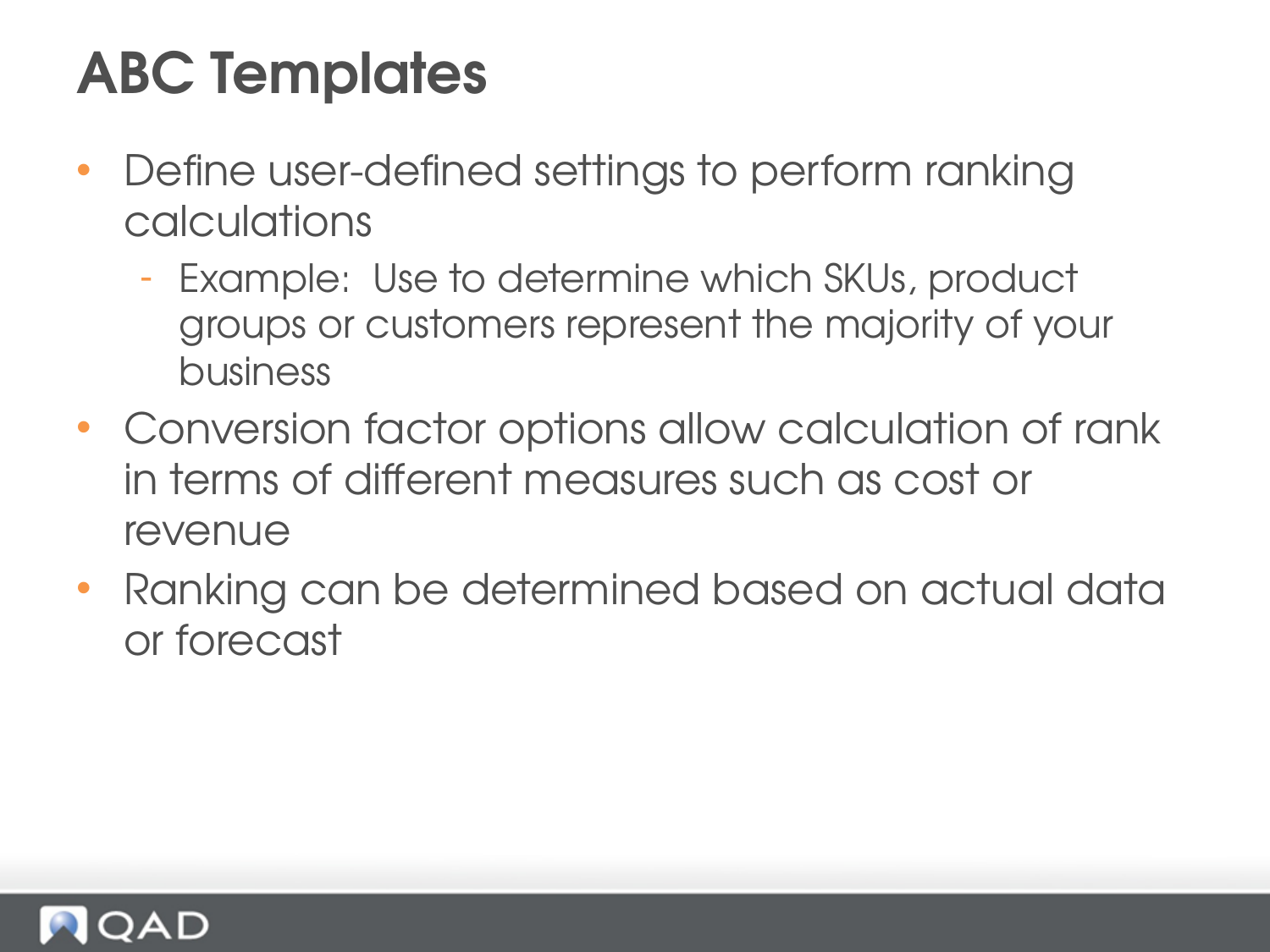

# ABC Templates
Define user-defined settings to perform ranking calculations
Example:  Use to determine which SKUs, product groups or customers represent the majority of your business
Conversion factor options allow calculation of rank in terms of different measures such as cost or revenue
Ranking can be determined based on actual data or forecast